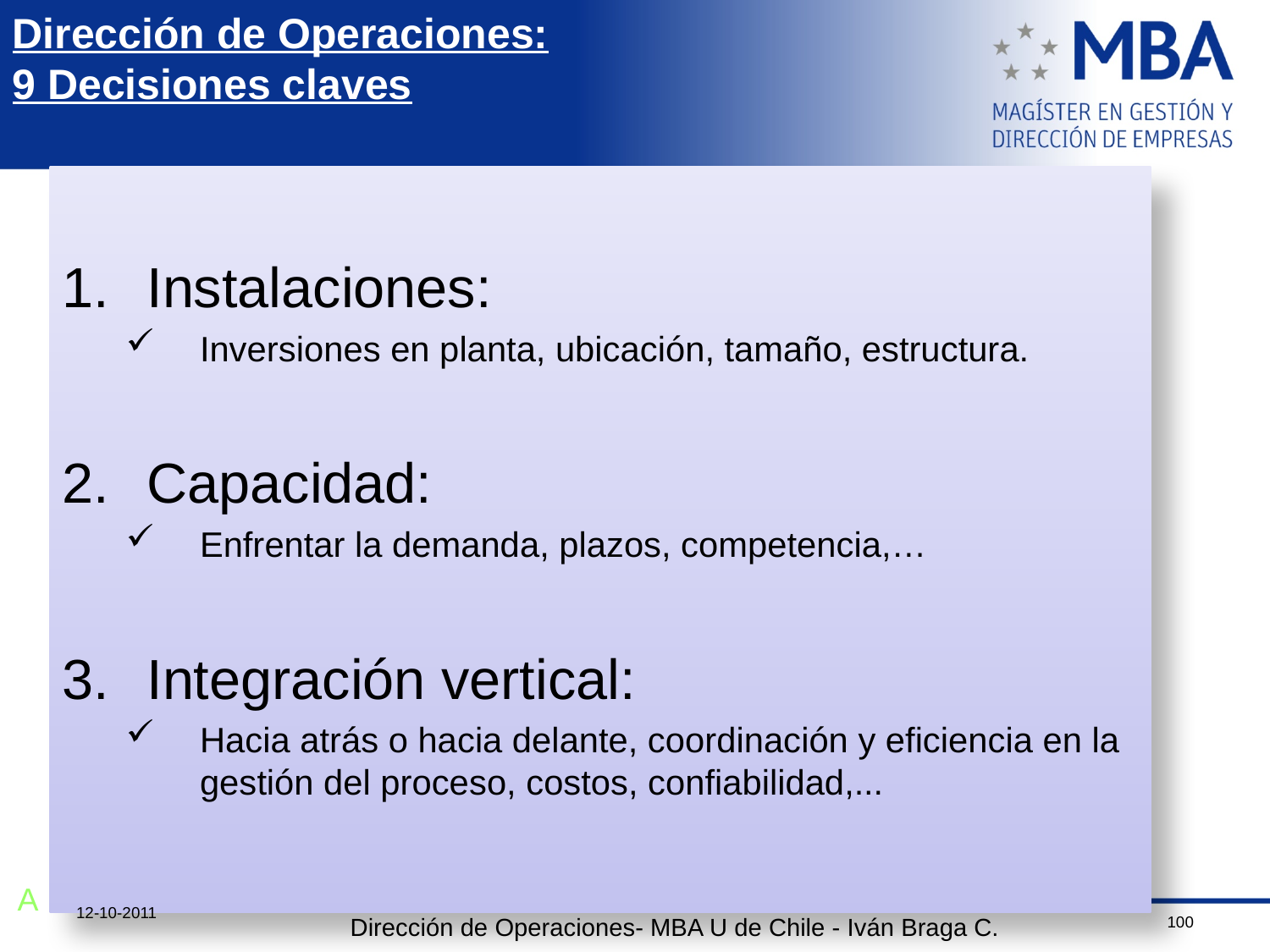

Dirección de Operaciones: 9 Decisiones claves

Instalaciones:
Inversiones en planta, ubicación, tamaño, estructura.

Capacidad:
Enfrentar la demanda, plazos, competencia,…

Integración vertical:
Hacia atrás o hacia delante, coordinación y eficiencia en la gestión del proceso, costos, confiabilidad,...

A
12-10-2011

100